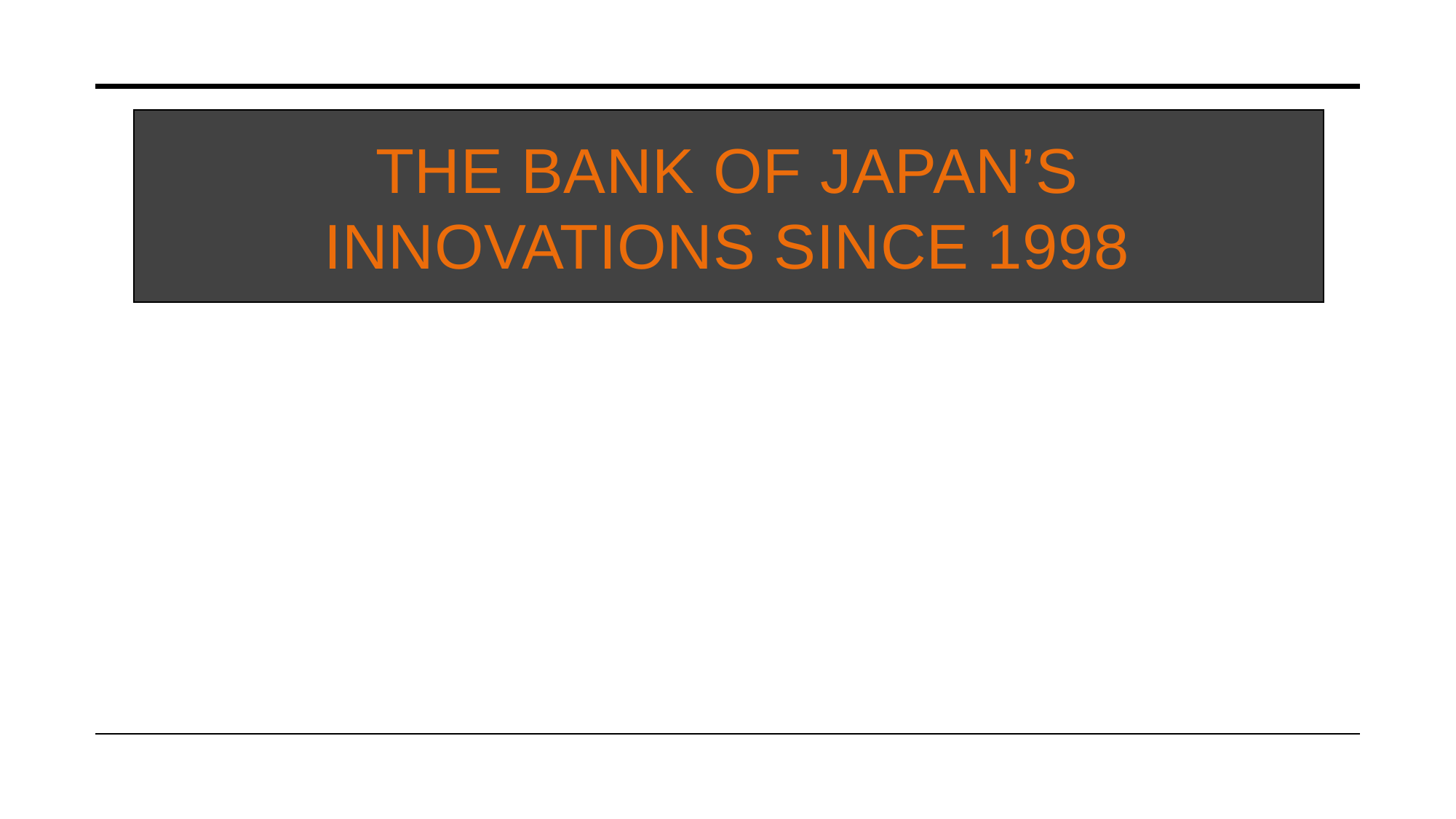

# THE BANK OF JAPAN’S INNOVATIONS SINCE 1998